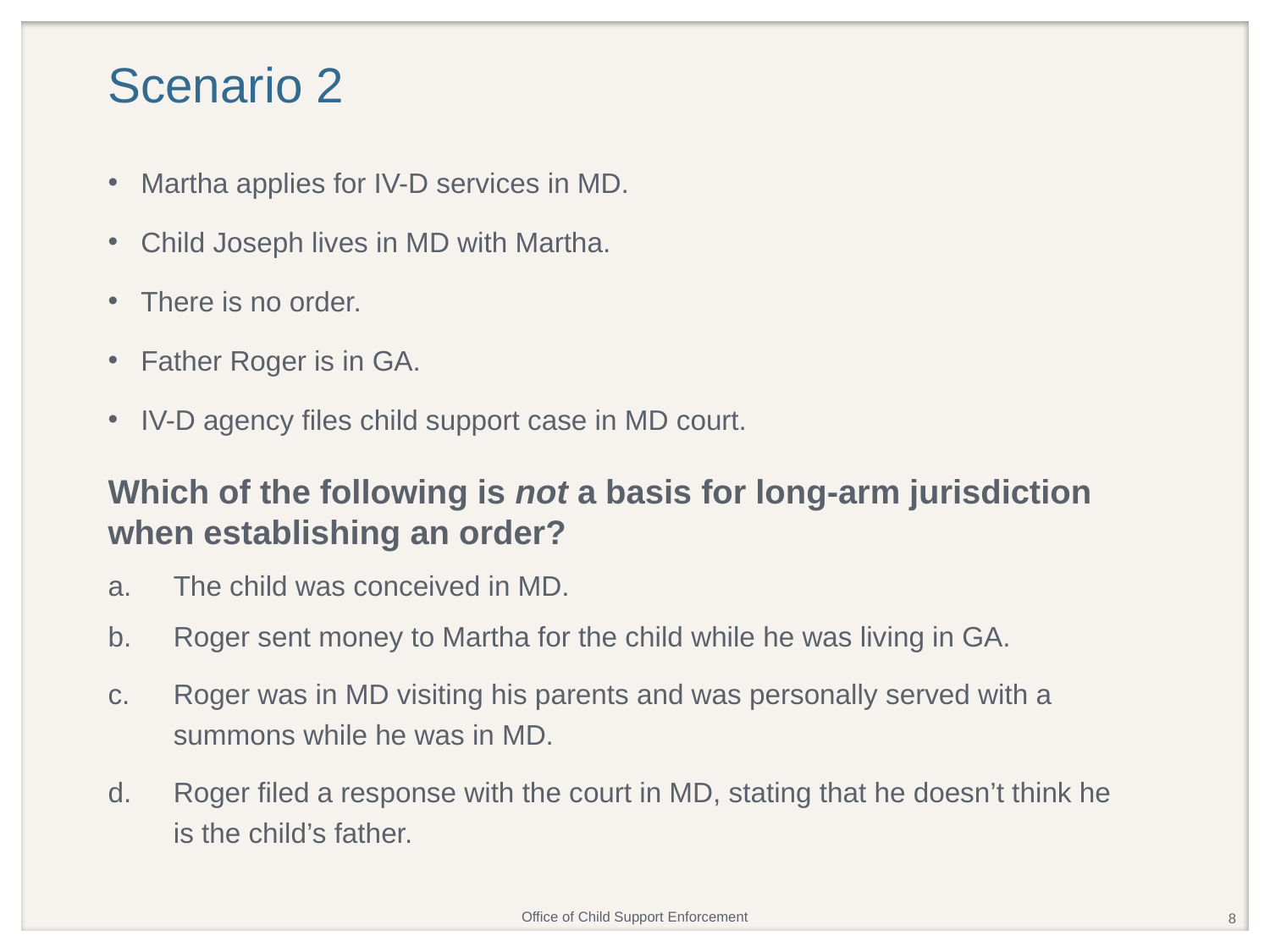

# Scenario 2
Martha applies for IV-D services in MD.
Child Joseph lives in MD with Martha.
There is no order.
Father Roger is in GA.
IV-D agency files child support case in MD court.
Which of the following is not a basis for long-arm jurisdiction when establishing an order?
The child was conceived in MD.
Roger sent money to Martha for the child while he was living in GA.
Roger was in MD visiting his parents and was personally served with a summons while he was in MD.
Roger filed a response with the court in MD, stating that he doesn’t think he is the child’s father.

8